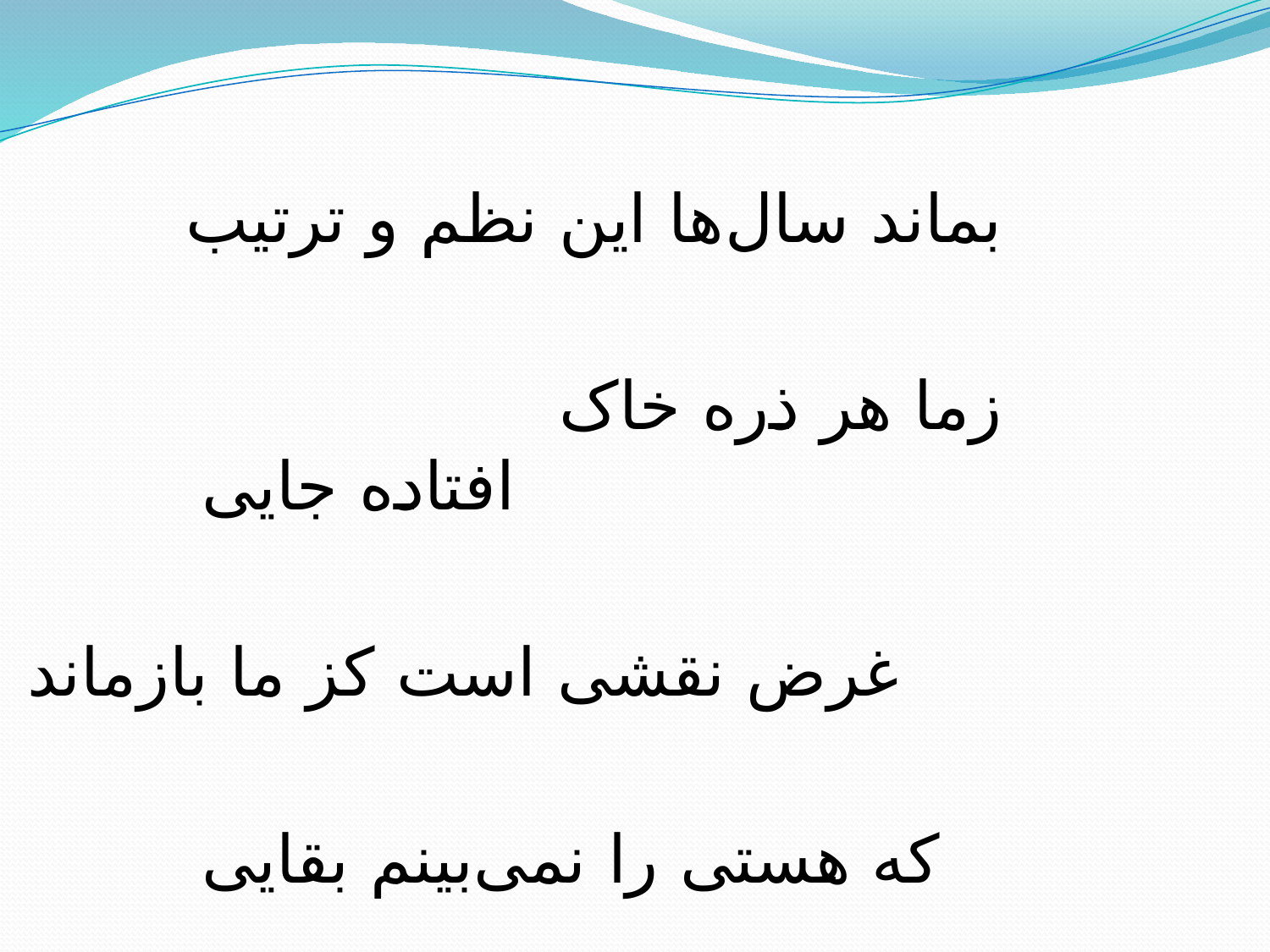

بماند سال‌ها اين نظم و ترتيب

                  زما هر ذره خاک افتاده جايی

غرض نقشی است کز ما بازماند

	که هستی را نمی‌بينم بقايی

#